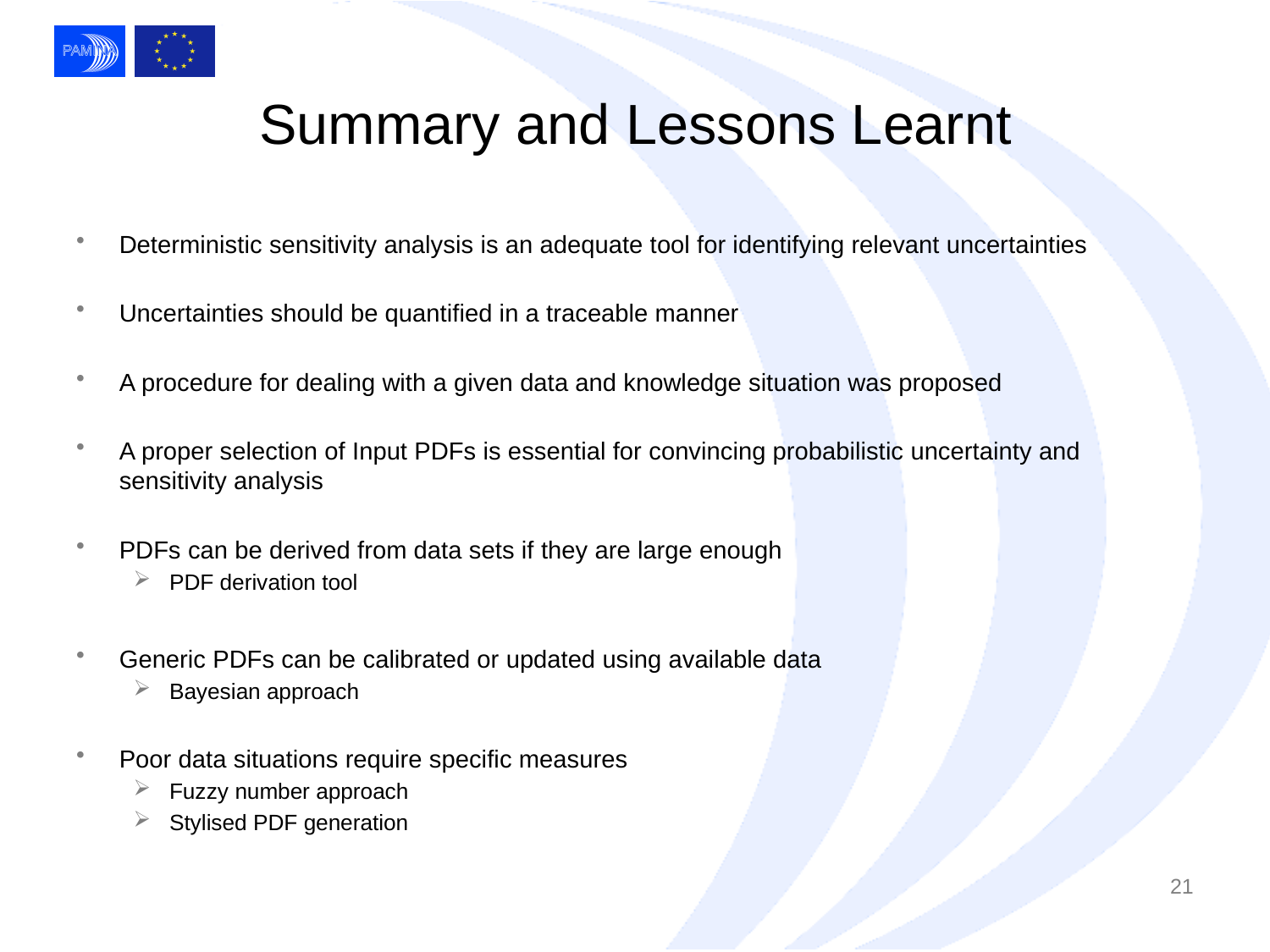

# Summary and Lessons Learnt
Deterministic sensitivity analysis is an adequate tool for identifying relevant uncertainties

Uncertainties should be quantified in a traceable manner

A procedure for dealing with a given data and knowledge situation was proposed

A proper selection of Input PDFs is essential for convincing probabilistic uncertainty and sensitivity analysis

PDFs can be derived from data sets if they are large enough
PDF derivation tool

Generic PDFs can be calibrated or updated using available data
Bayesian approach

Poor data situations require specific measures
Fuzzy number approach
Stylised PDF generation

21